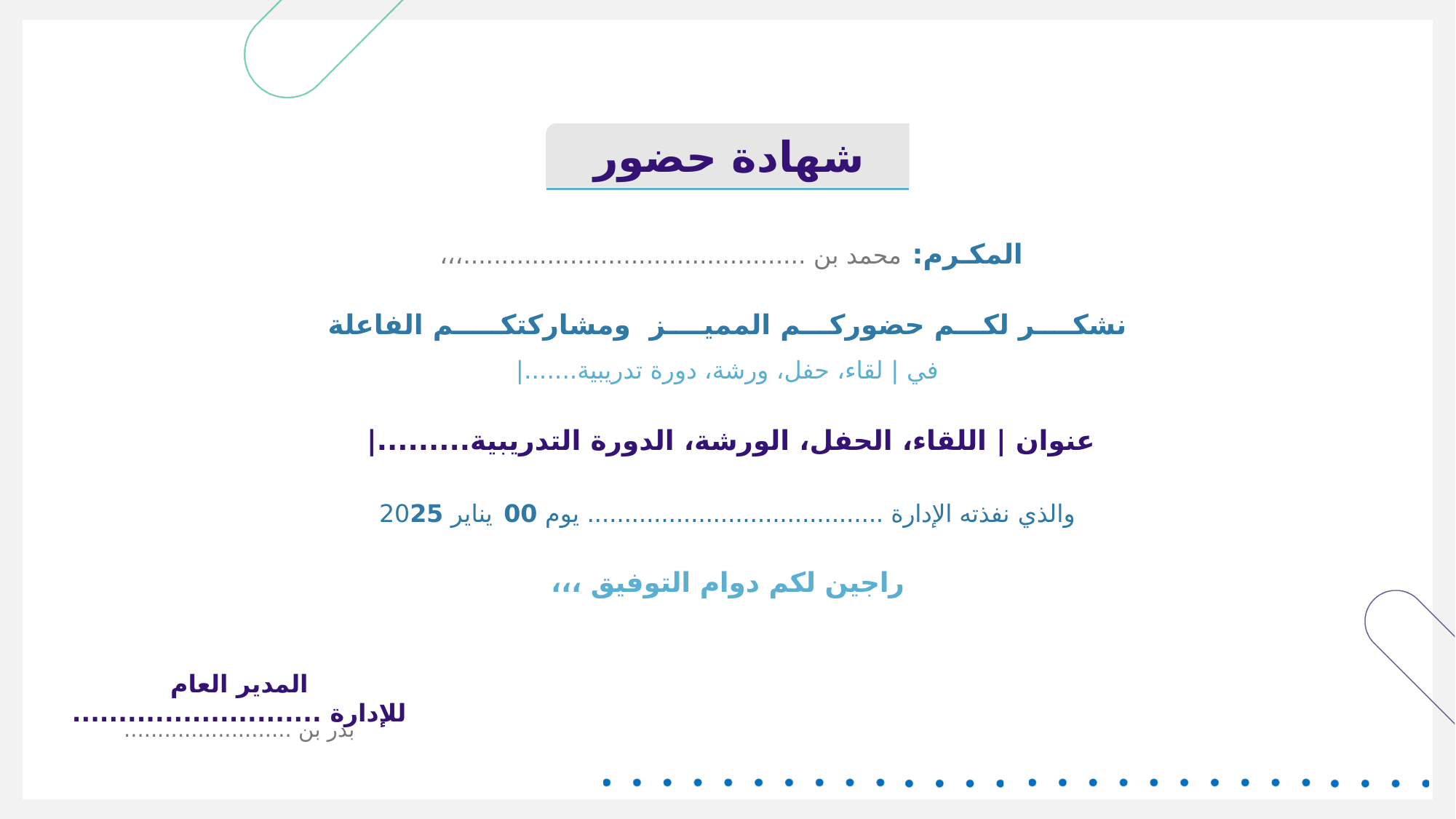

شهادة حضور
المكـرم: محمد بن .............................................،،،
نشكــــر لكـــم حضوركـــم المميــــز  ومشاركتكـــــم الفاعلة
 في | لقاء، حفل، ورشة، دورة تدريبية.......|
عنوان | اللقاء، الحفل، الورشة، الدورة التدريبية.........|
والذي نفذته الإدارة ........................................ يوم 00  يناير 2025
راجين لكم دوام التوفيق ،،،
المدير العام للإدارة ...........................
بدر بن .........................